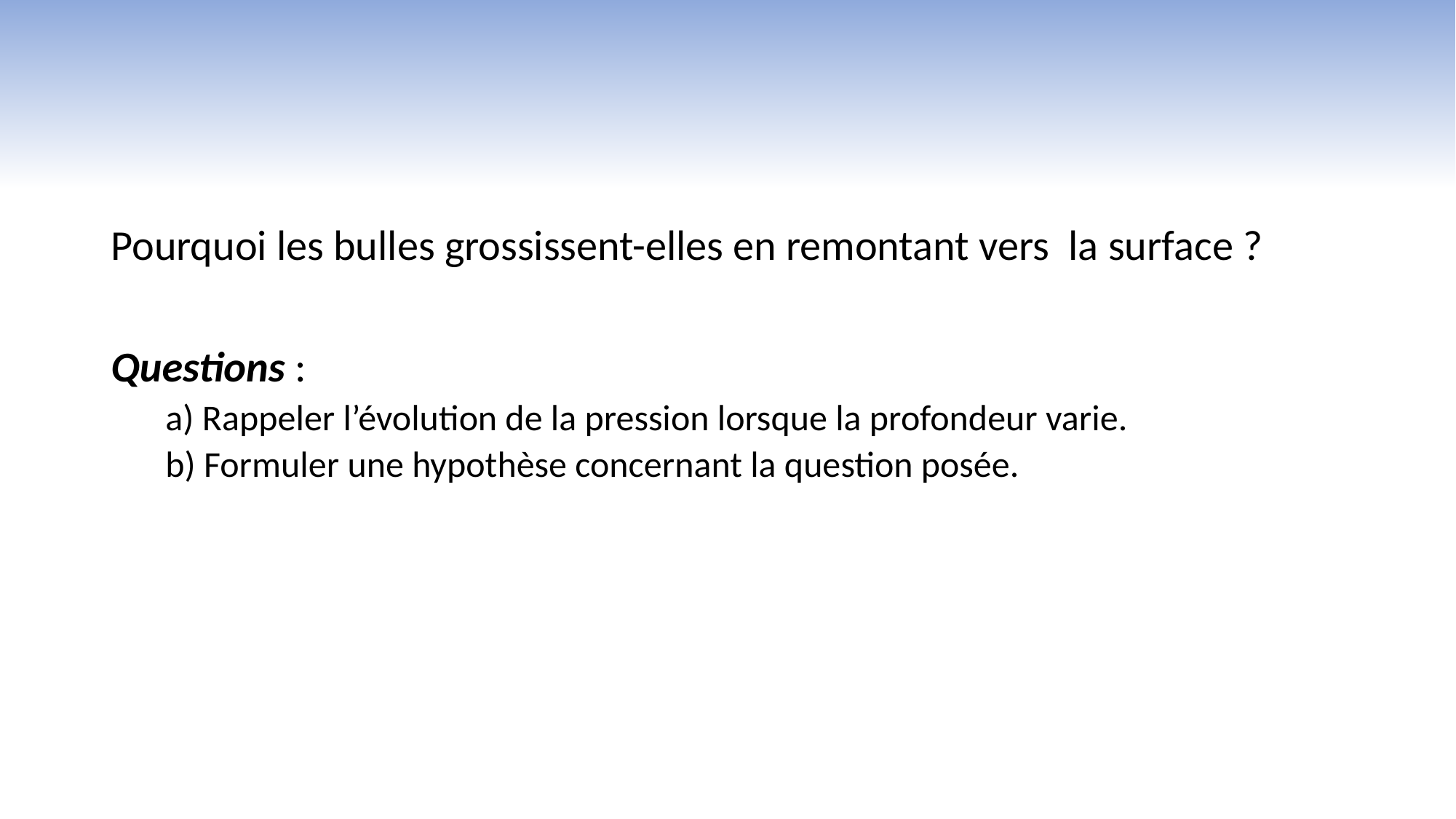

Pourquoi les bulles grossissent-elles en remontant vers  la surface ?

Questions :
a) Rappeler l’évolution de la pression lorsque la profondeur varie.
b) Formuler une hypothèse concernant la question posée.